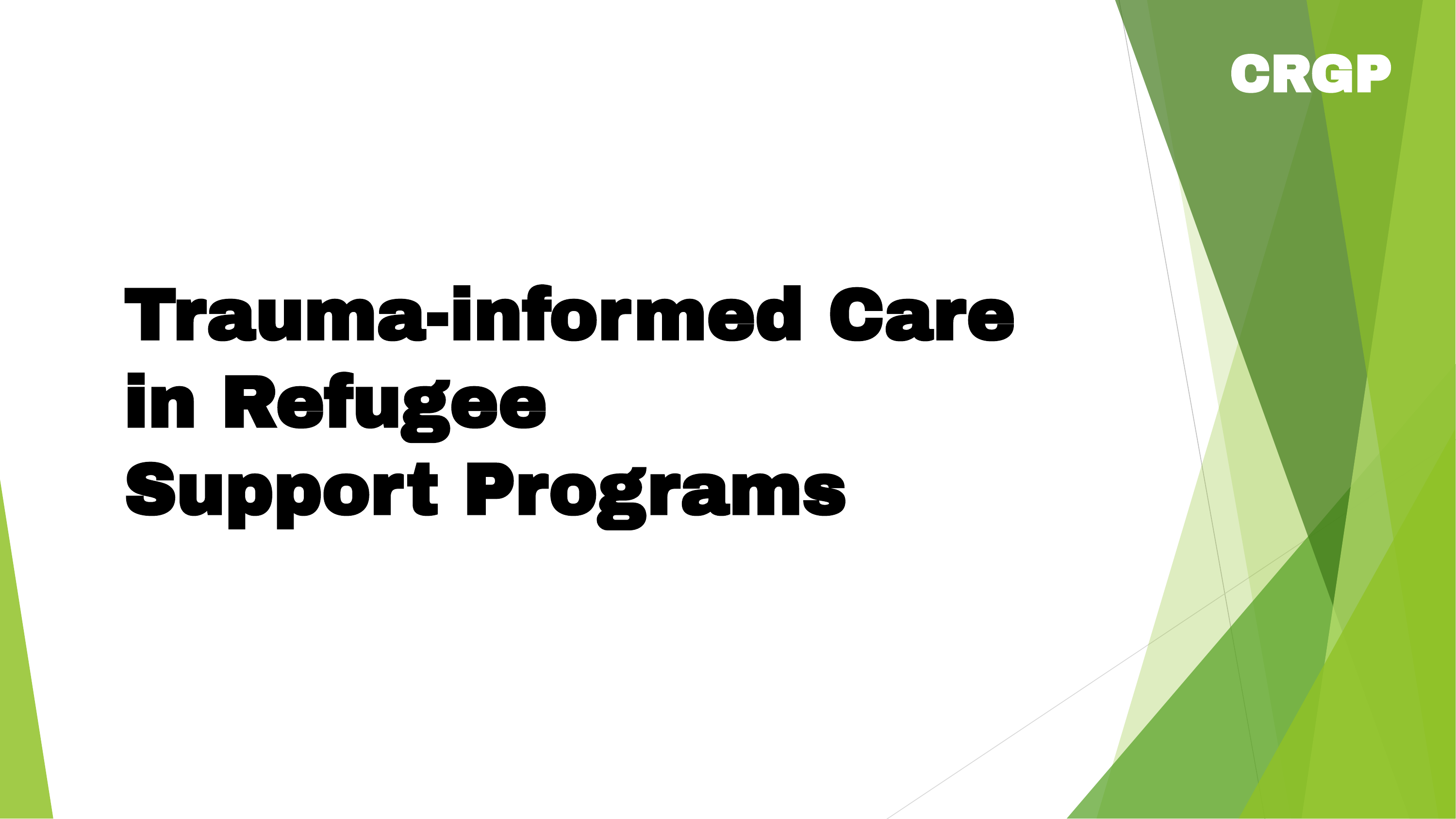

CRGP
Trauma-informed Care
in Refugee
Support Programs